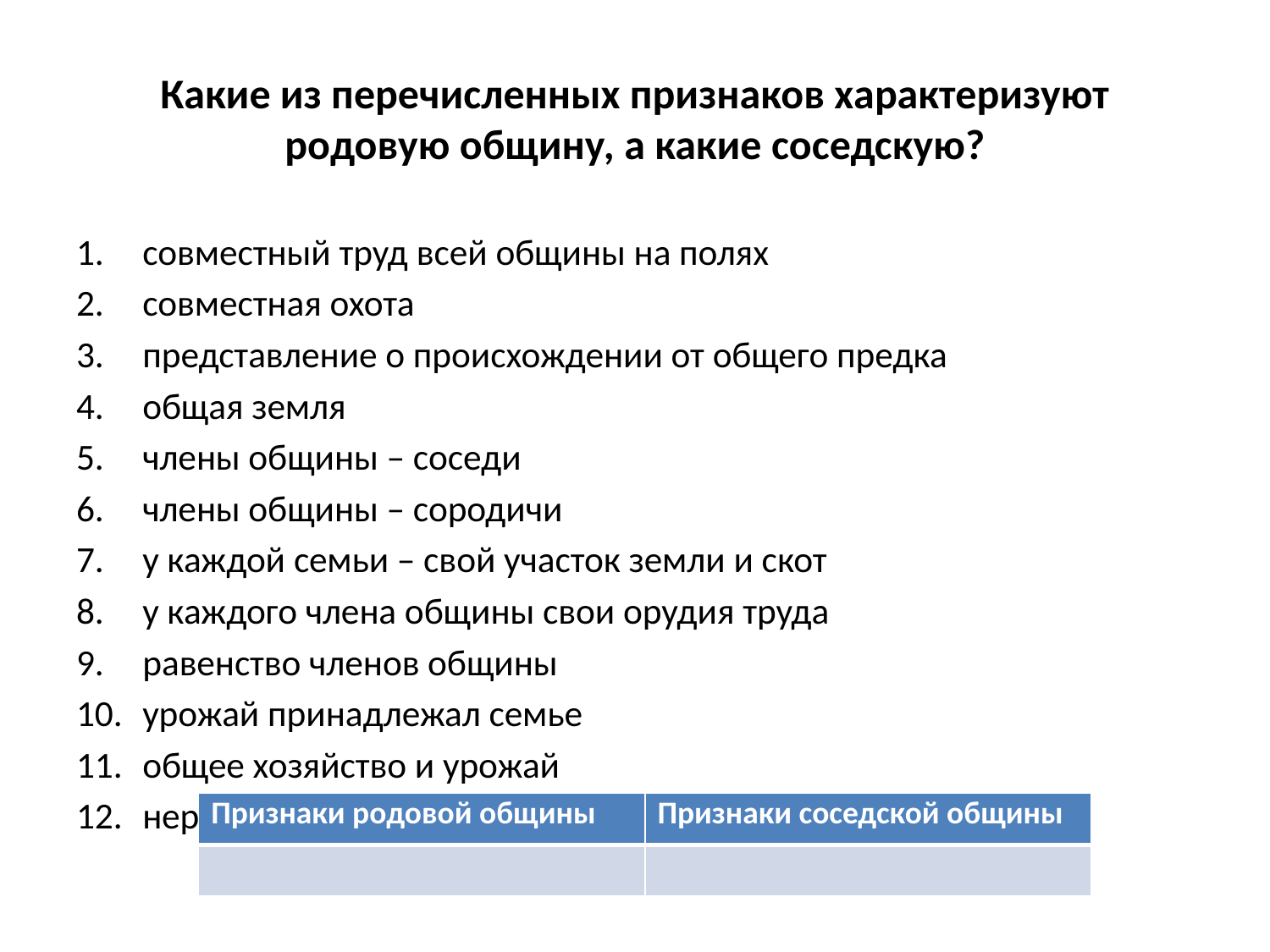

# Какие из перечисленных признаков характеризуют родовую общину, а какие соседскую?
совместный труд всей общины на полях
совместная охота
представление о происхождении от общего предка
общая земля
члены общины – соседи
члены общины – сородичи
у каждой семьи – свой участок земли и скот
у каждого члена общины свои орудия труда
равенство членов общины
урожай принадлежал семье
общее хозяйство и урожай
неравенство членов общины
| Признаки родовой общины | Признаки соседской общины |
| --- | --- |
|  |  |